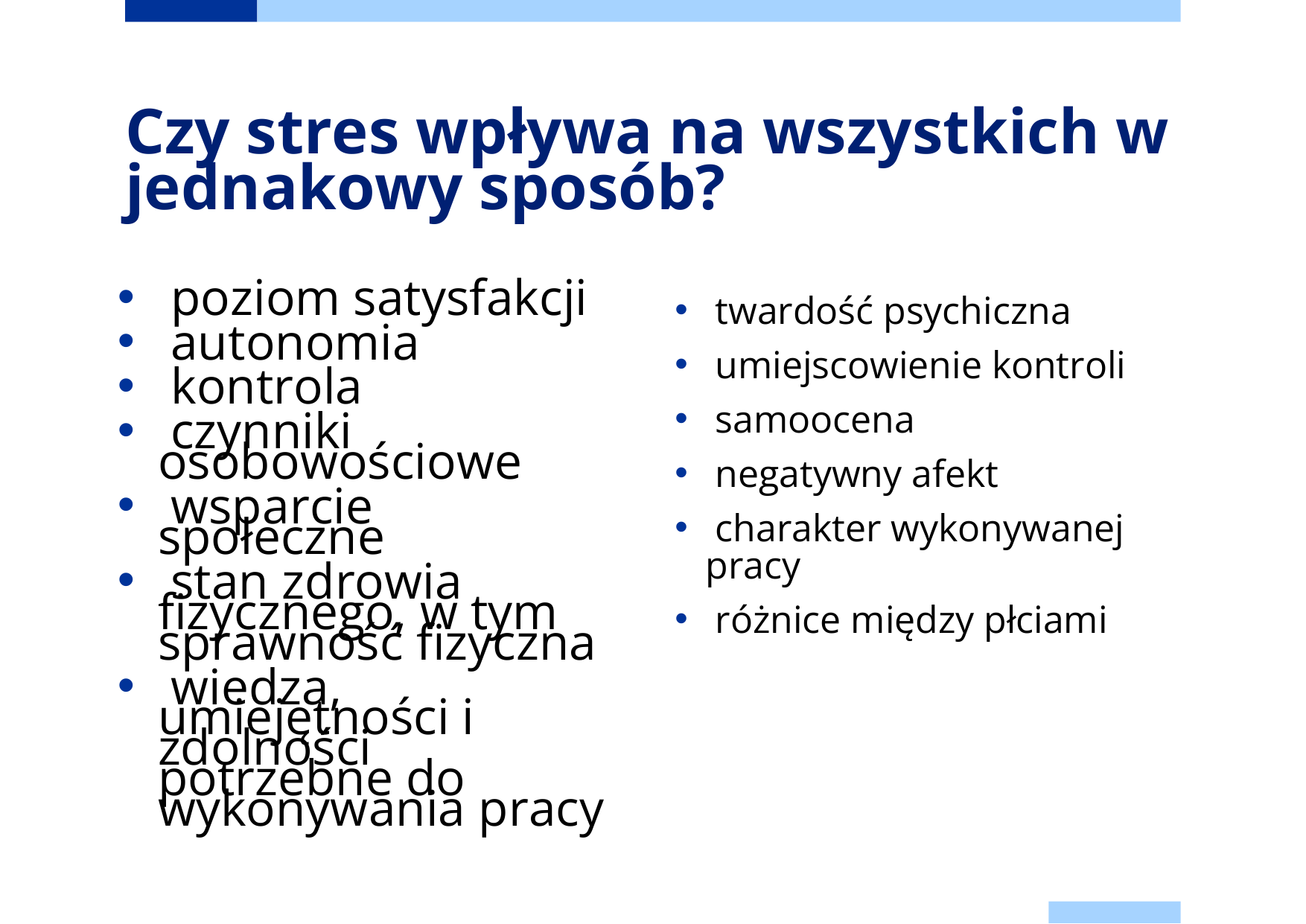

# Czy stres wpływa na wszystkich w jednakowy sposób?
 poziom satysfakcji
 autonomia
 kontrola
 czynniki osobowościowe
 wsparcie społeczne
 stan zdrowia fizycznego, w tym sprawność fizyczna
 wiedza, umiejętności i zdolności potrzebne do wykonywania pracy

 twardość psychiczna
 umiejscowienie kontroli
 samoocena
 negatywny afekt
 charakter wykonywanej pracy
 różnice między płciami